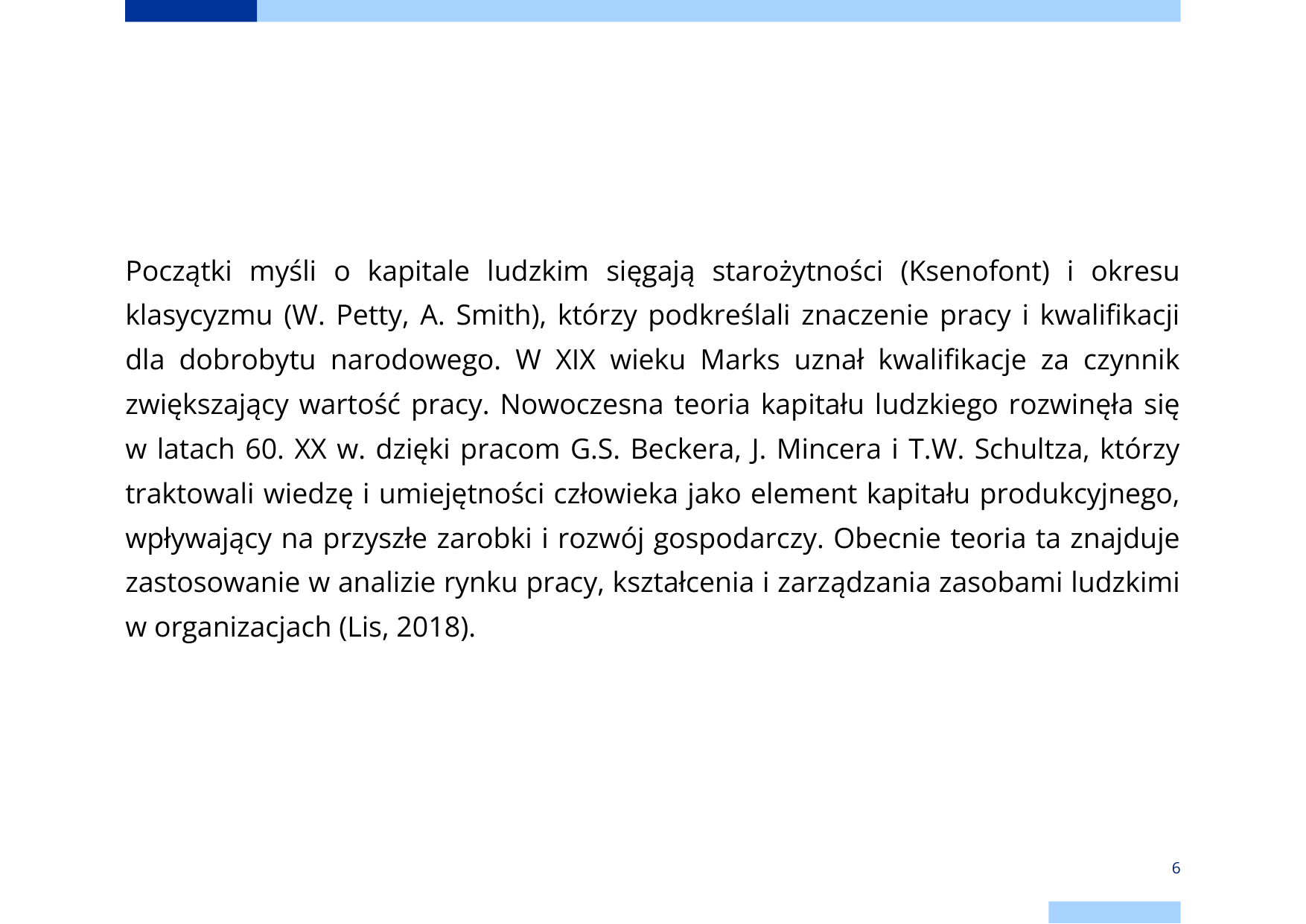

#
Początki myśli o kapitale ludzkim sięgają starożytności (Ksenofont) i okresu klasycyzmu (W. Petty, A. Smith), którzy podkreślali znaczenie pracy i kwalifikacji dla dobrobytu narodowego. W XIX wieku Marks uznał kwalifikacje za czynnik zwiększający wartość pracy. Nowoczesna teoria kapitału ludzkiego rozwinęła się w latach 60. XX w. dzięki pracom G.S. Beckera, J. Mincera i T.W. Schultza, którzy traktowali wiedzę i umiejętności człowieka jako element kapitału produkcyjnego, wpływający na przyszłe zarobki i rozwój gospodarczy. Obecnie teoria ta znajduje zastosowanie w analizie rynku pracy, kształcenia i zarządzania zasobami ludzkimi w organizacjach (Lis, 2018).
6